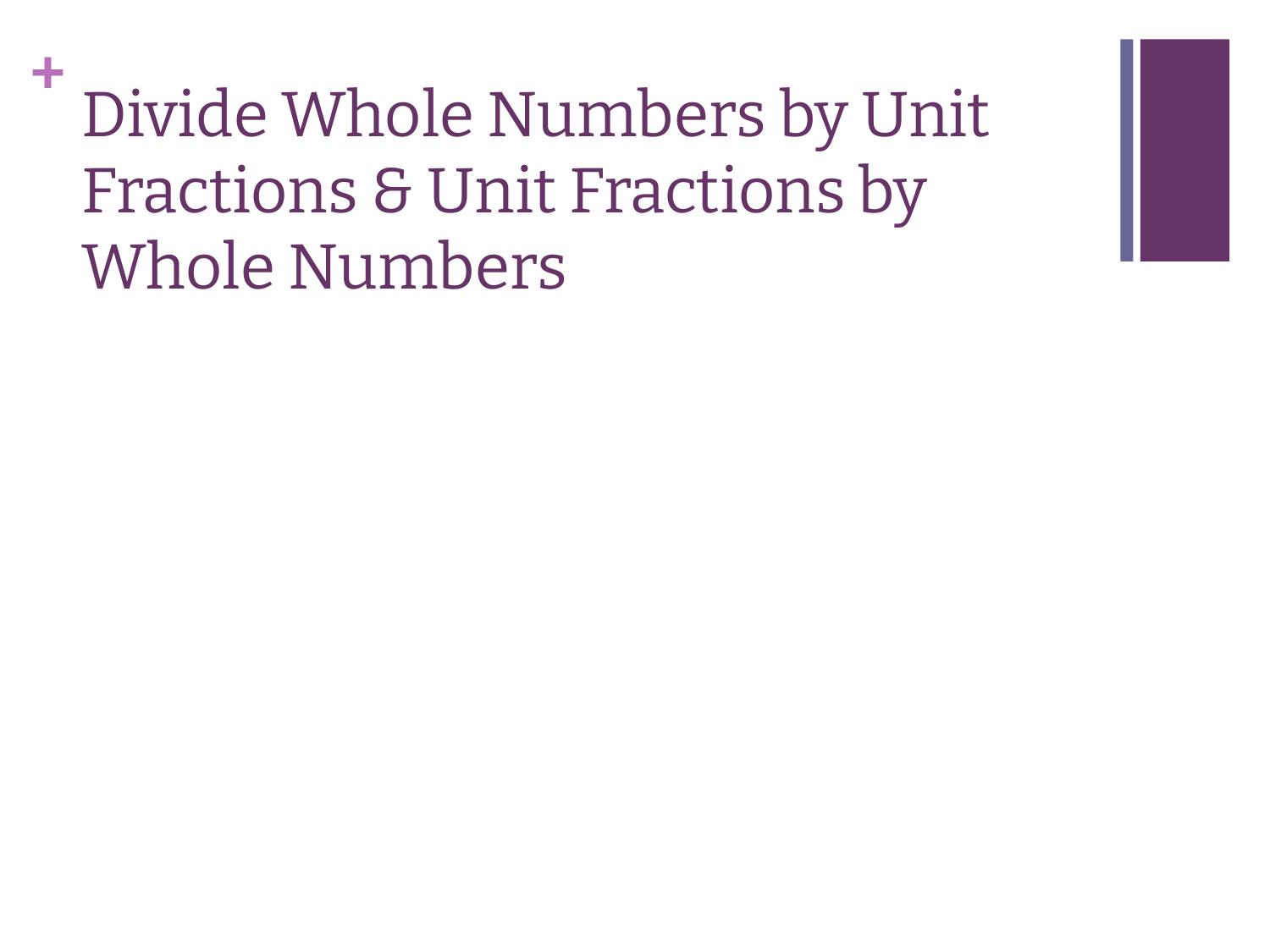

# Divide Whole Numbers by Unit Fractions & Unit Fractions by Whole Numbers